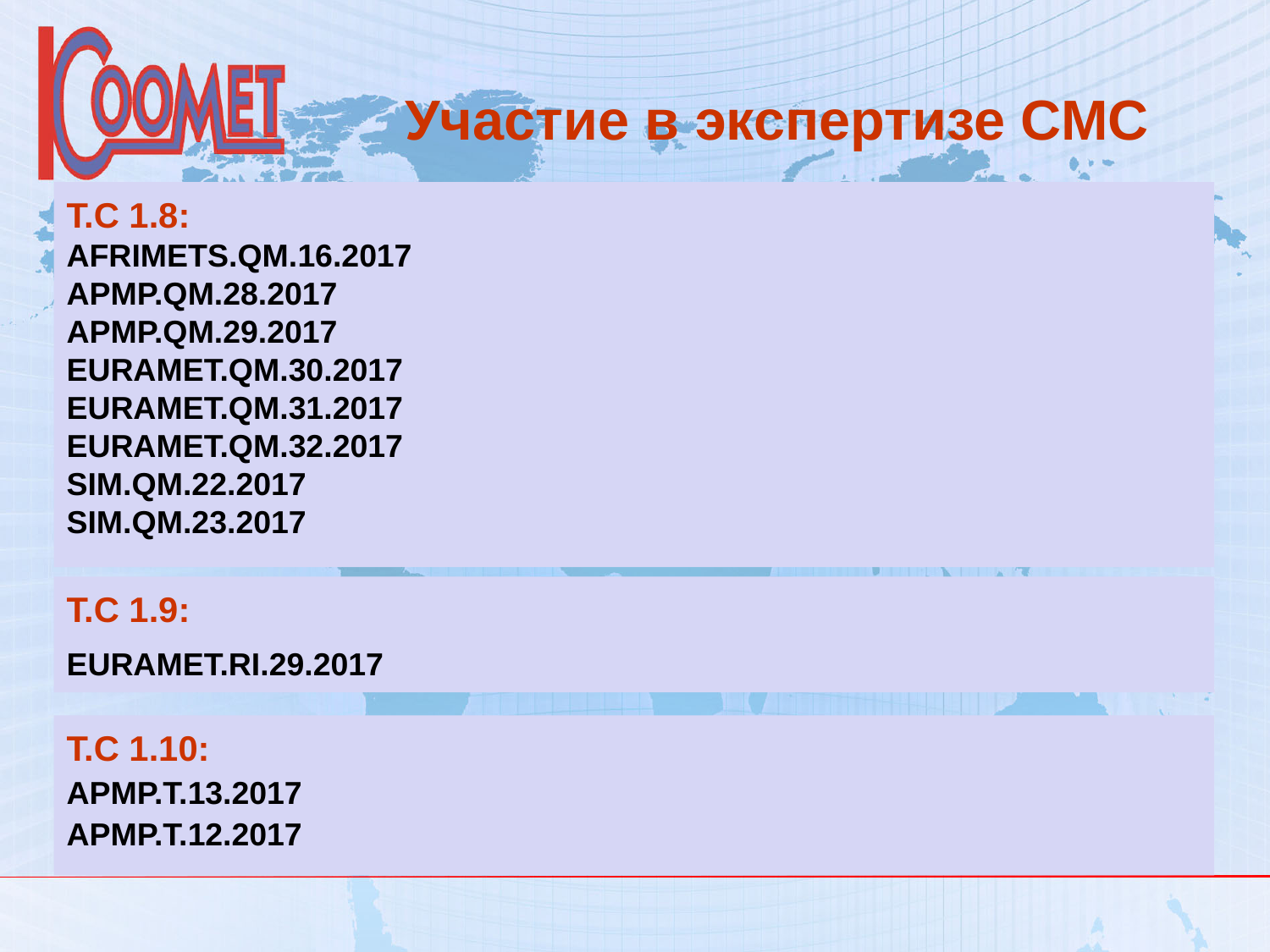

# Участие в экспертизе СМС
Т.С 1.8:
AFRIMETS.QM.16.2017
APMP.QM.28.2017
APMP.QM.29.2017
EURAMET.QM.30.2017
EURAMET.QM.31.2017
EURAMET.QM.32.2017
SIM.QM.22.2017
SIM.QM.23.2017
Т.С 1.9:
EURAMET.RI.29.2017
Т.С 1.10:
APMP.T.13.2017
APMP.T.12.2017